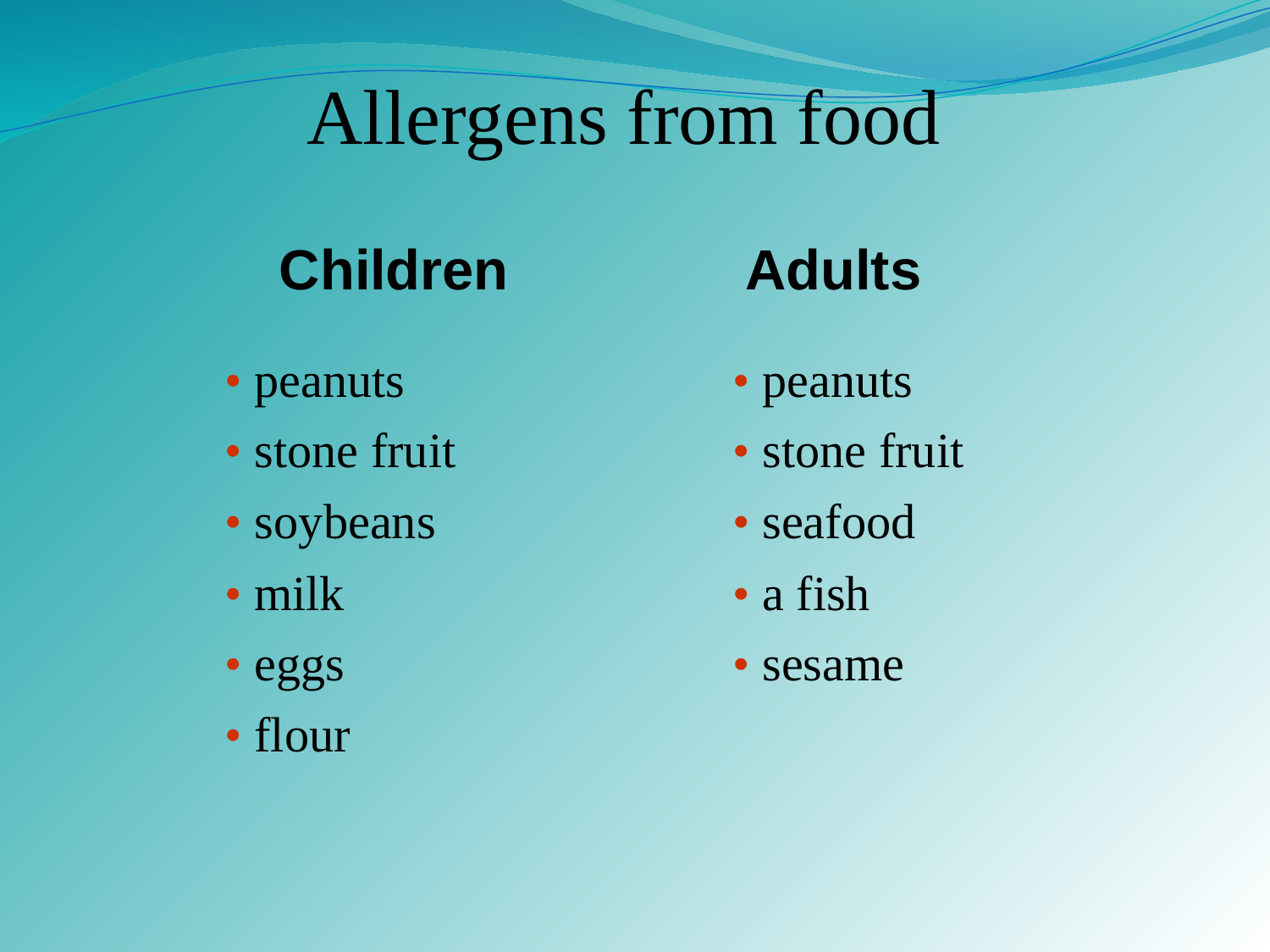

Allergens from food
Children
Adults
• peanuts

• peanuts

• stone fruit

• stone fruit

• soybeans

• seafood

• milk

• a fish

• eggs

• sesame

• flour